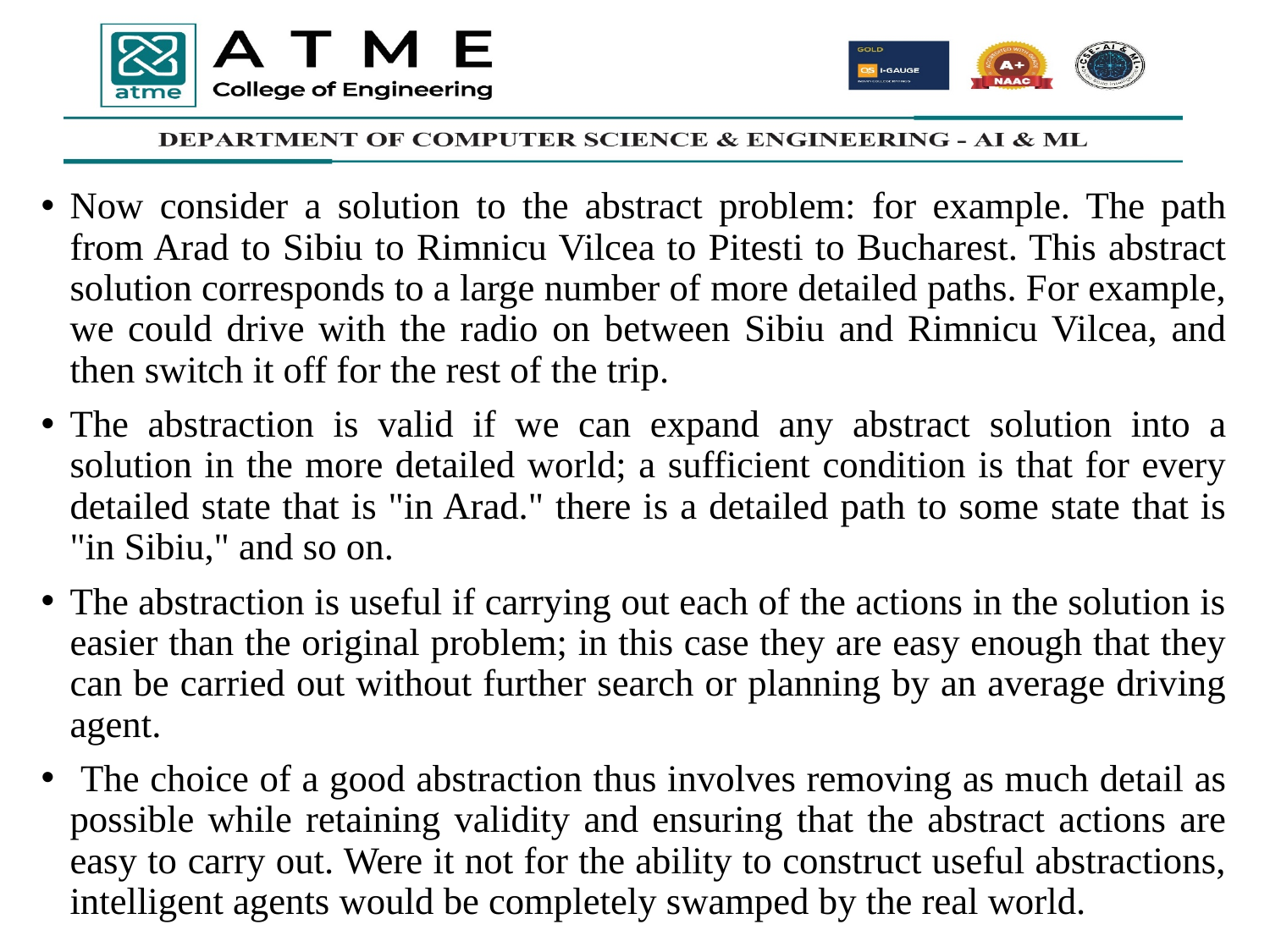

Now consider a solution to the abstract problem: for example. The path from Arad to Sibiu to Rimnicu Vilcea to Pitesti to Bucharest. This abstract solution corresponds to a large number of more detailed paths. For example, we could drive with the radio on between Sibiu and Rimnicu Vilcea, and then switch it off for the rest of the trip.
The abstraction is valid if we can expand any abstract solution into a solution in the more detailed world; a sufficient condition is that for every detailed state that is "in Arad." there is a detailed path to some state that is "in Sibiu," and so on.
The abstraction is useful if carrying out each of the actions in the solution is easier than the original problem; in this case they are easy enough that they can be carried out without further search or planning by an average driving agent.
 The choice of a good abstraction thus involves removing as much detail as possible while retaining validity and ensuring that the abstract actions are easy to carry out. Were it not for the ability to construct useful abstractions, intelligent agents would be completely swamped by the real world.